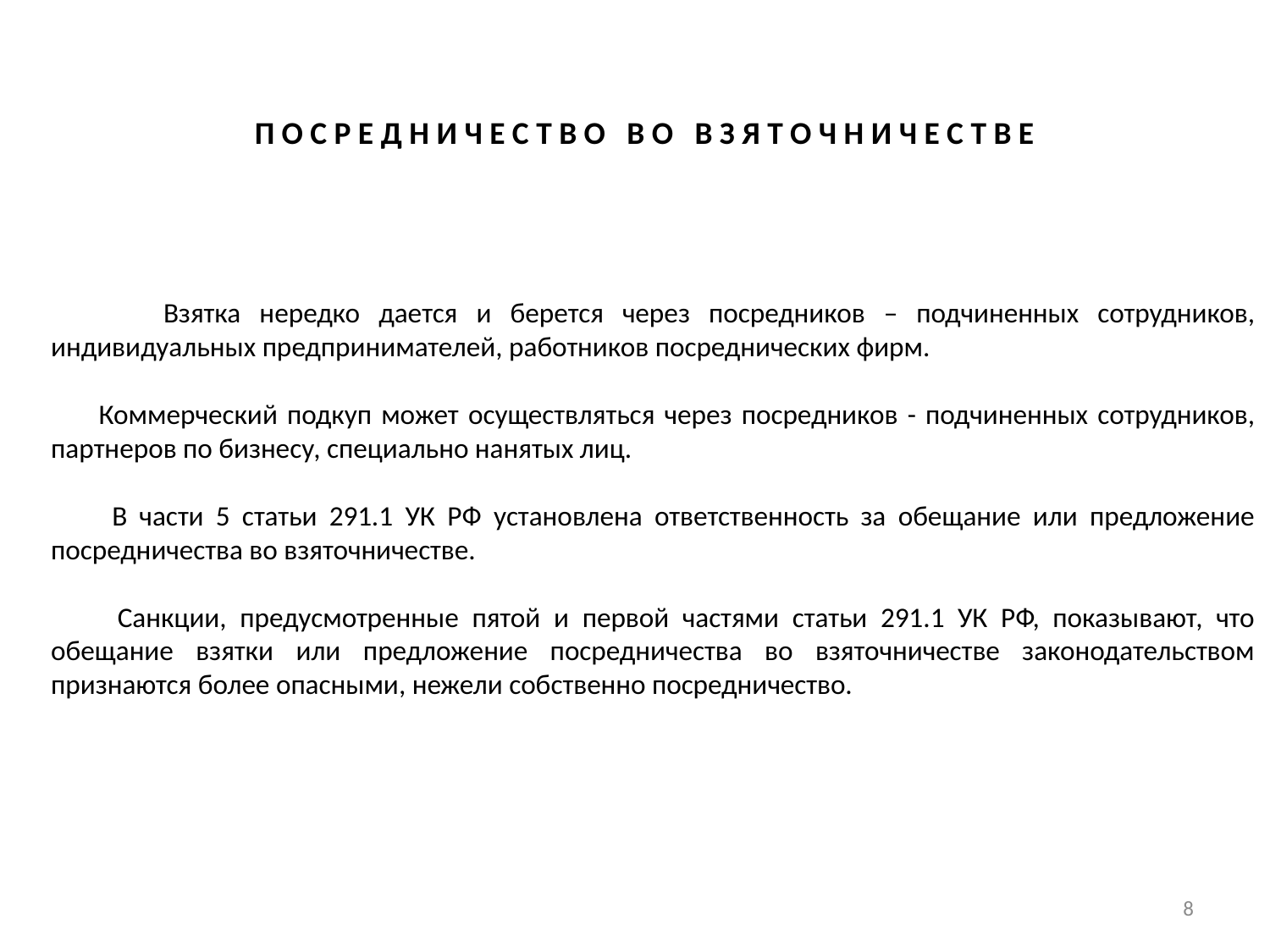

П О С Р Е Д Н И Ч Е С Т В О   В О   В З Я Т О Ч Н И Ч Е С Т В Е

      Взятка нередко дается и берется через посредников – подчиненных сотрудников, индивидуальных предпринимателей, работников посреднических фирм.

     Коммерческий подкуп может осуществляться через посредников - подчиненных сотрудников, партнеров по бизнесу, специально нанятых лиц.

     В части 5 статьи 291.1 УК РФ установлена ответственность за обещание или предложение посредничества во взяточничестве.

     Санкции, предусмотренные пятой и первой частями статьи 291.1 УК РФ, показывают, что обещание взятки или предложение посредничества во взяточничестве законодательством признаются более опасными, нежели собственно посредничество.
8